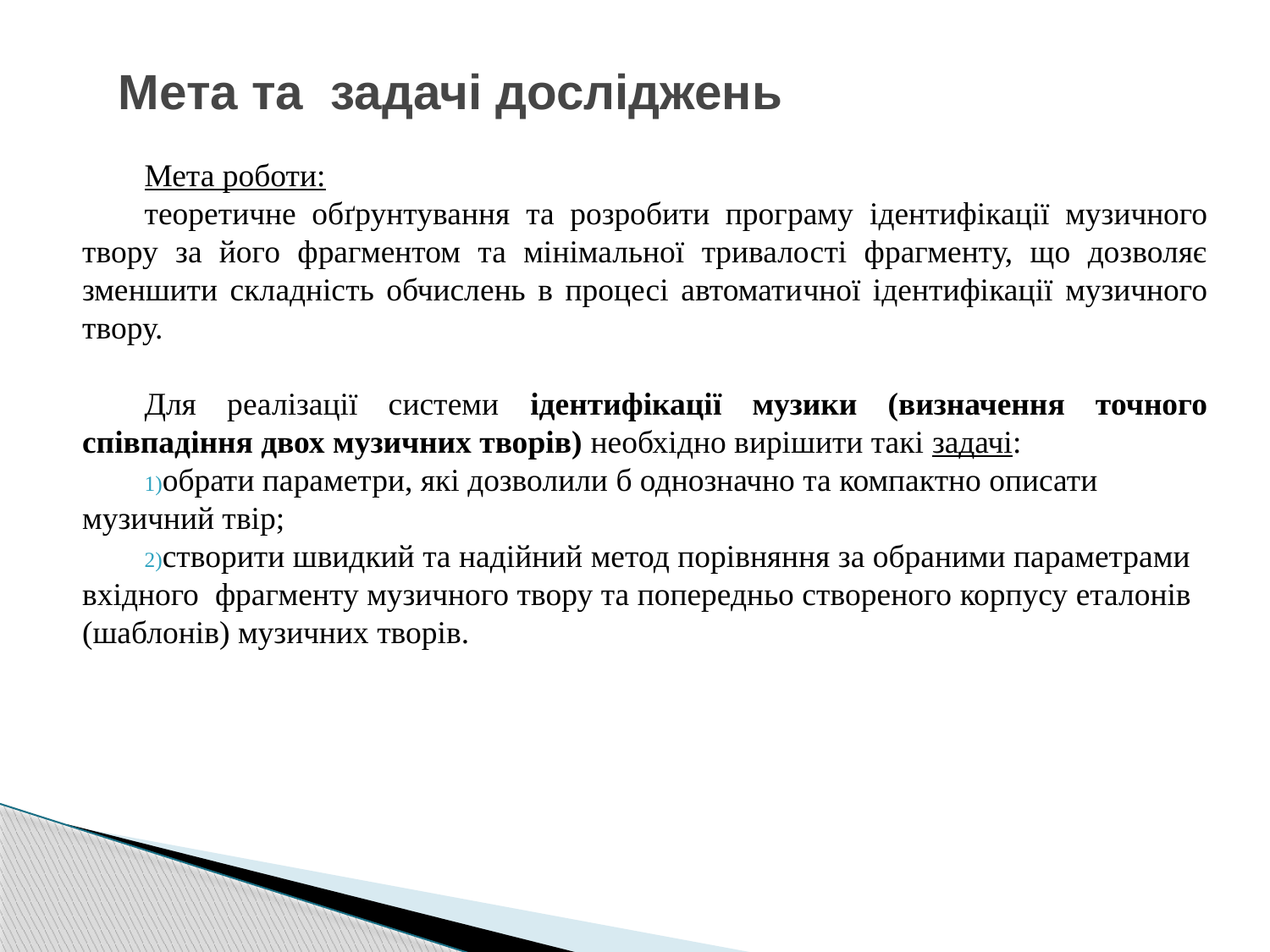

# Мета та  задачі досліджень
Мета роботи:
теоретичне обґрунтування та розробити програму ідентифікації музичного твору за його фрагментом та мінімальної тривалості фрагменту, що дозволяє зменшити складність обчислень в процесі автоматичної ідентифікації музичного твору.

Для реалізації системи ідентифікації музики (визначення точного співпадіння двох музичних творів) необхідно вирішити такі задачі:
обрати параметри, які дозволили б однозначно та компактно описати музичний твір;
створити швидкий та надійний метод порівняння за обраними параметрами вхідного  фрагменту музичного твору та попередньо створеного корпусу еталонів (шаблонів) музичних творів.